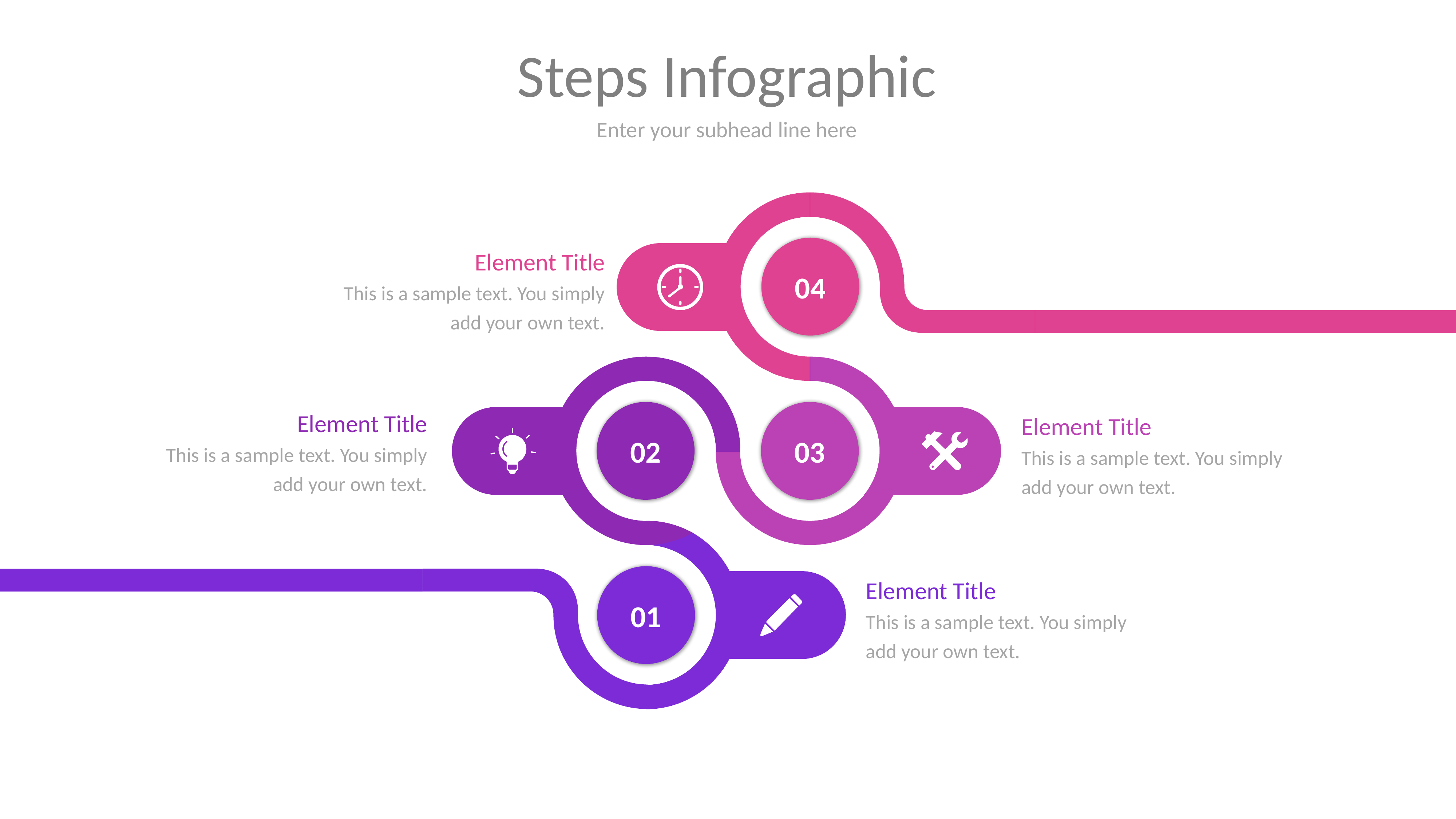

# Steps Infographic
Enter your subhead line here

04
Element Title
This is a sample text. You simply add your own text.

02

03
Element Title
This is a sample text. You simply add your own text.
Element Title
This is a sample text. You simply add your own text.

01

Element Title
This is a sample text. You simply add your own text.